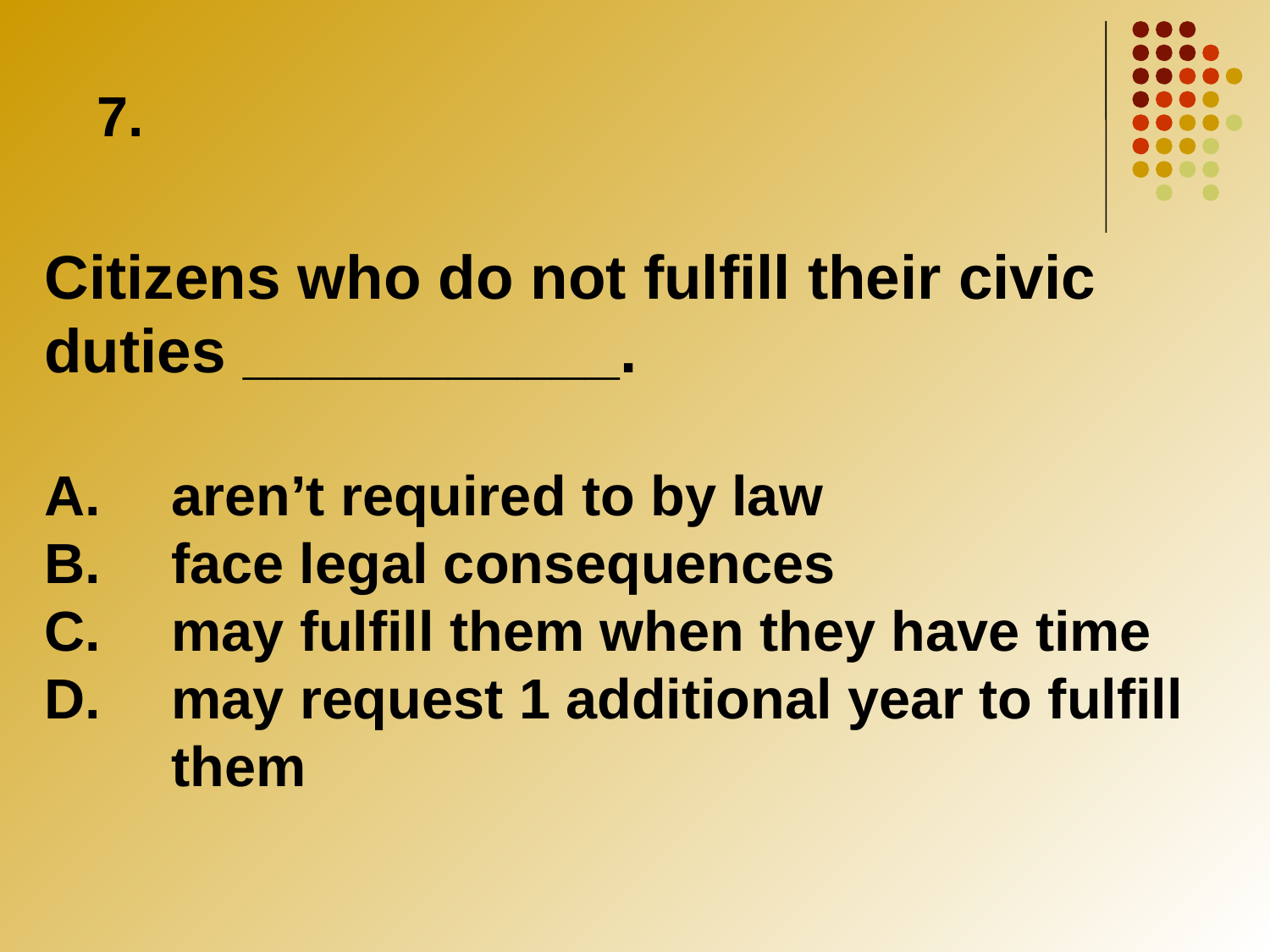

7.
# Citizens who do not fulfill their civic duties ___________. A.	aren’t required to by law B.	face legal consequences C.	may fulfill them when they have time D.	may request 1 additional year to fulfill 	them